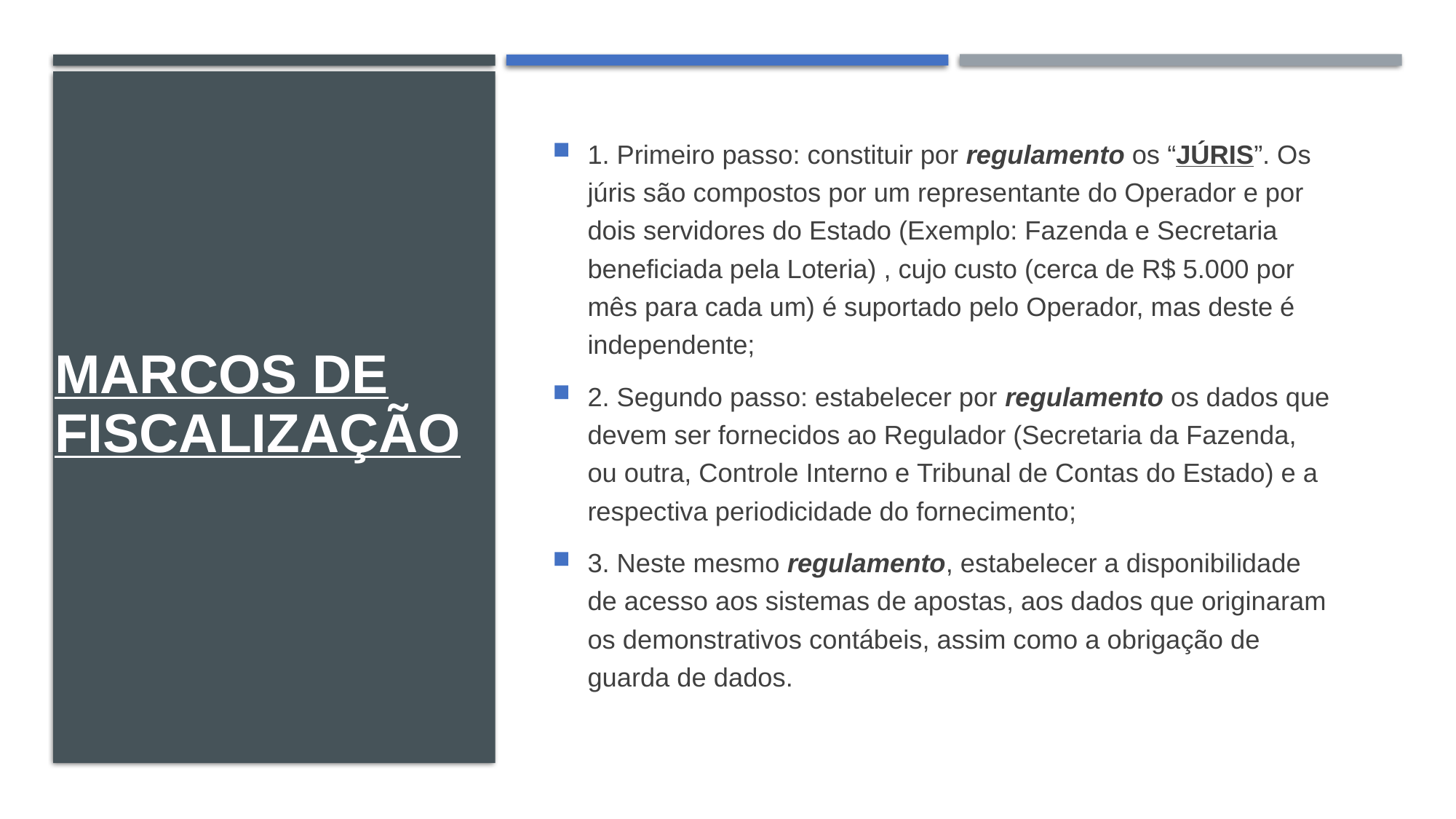

# Marcos de Fiscalização
1. Primeiro passo: constituir por regulamento os “JÚRIS”. Os júris são compostos por um representante do Operador e por dois servidores do Estado (Exemplo: Fazenda e Secretaria beneficiada pela Loteria) , cujo custo (cerca de R$ 5.000 por mês para cada um) é suportado pelo Operador, mas deste é independente;
2. Segundo passo: estabelecer por regulamento os dados que devem ser fornecidos ao Regulador (Secretaria da Fazenda, ou outra, Controle Interno e Tribunal de Contas do Estado) e a respectiva periodicidade do fornecimento;
3. Neste mesmo regulamento, estabelecer a disponibilidade de acesso aos sistemas de apostas, aos dados que originaram os demonstrativos contábeis, assim como a obrigação de guarda de dados.